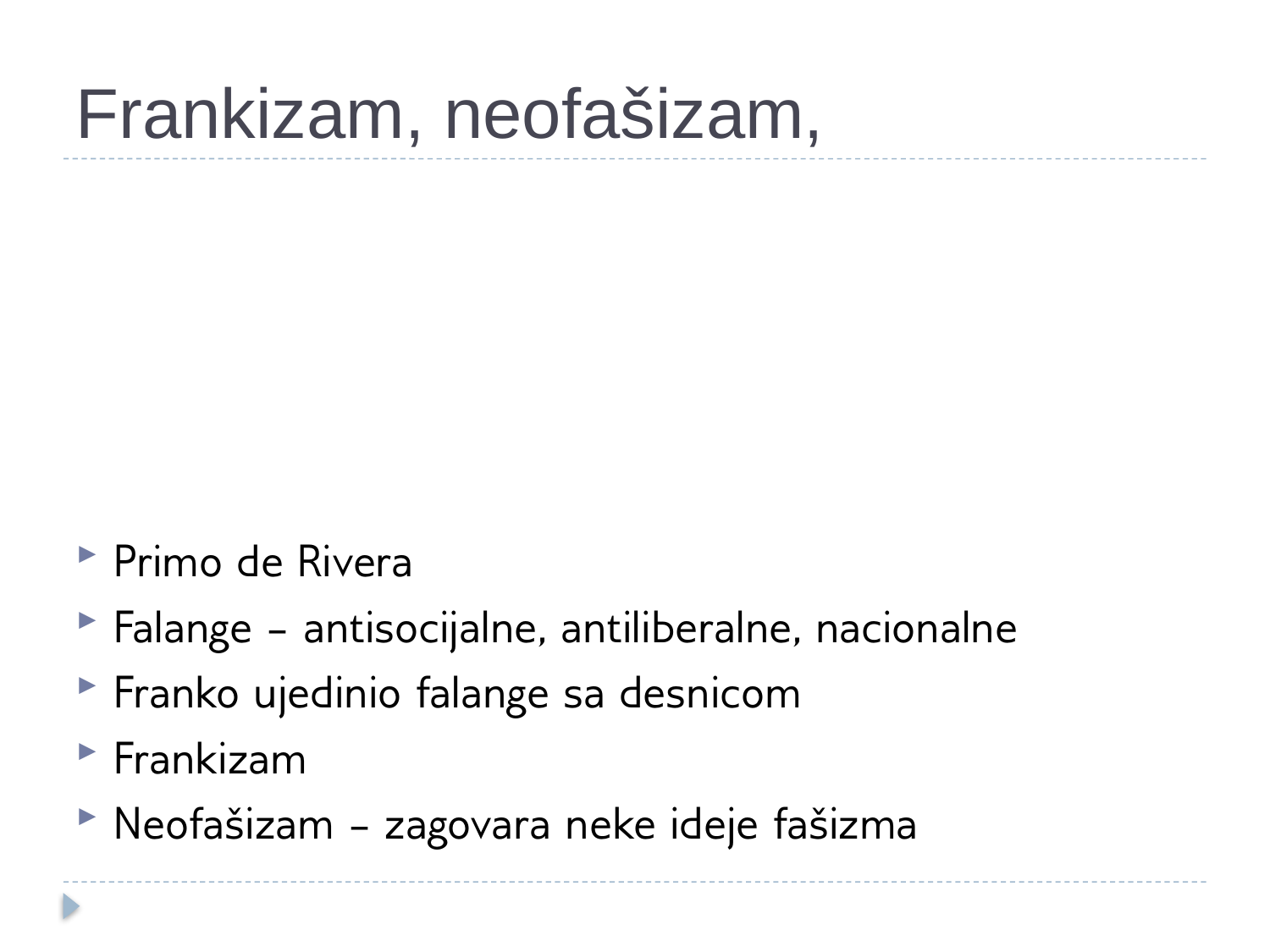

# Frankizam, neofašizam,
Primo de Rivera
Falange – antisocijalne, antiliberalne, nacionalne
Franko ujedinio falange sa desnicom
Frankizam
Neofašizam – zagovara neke ideje fašizma